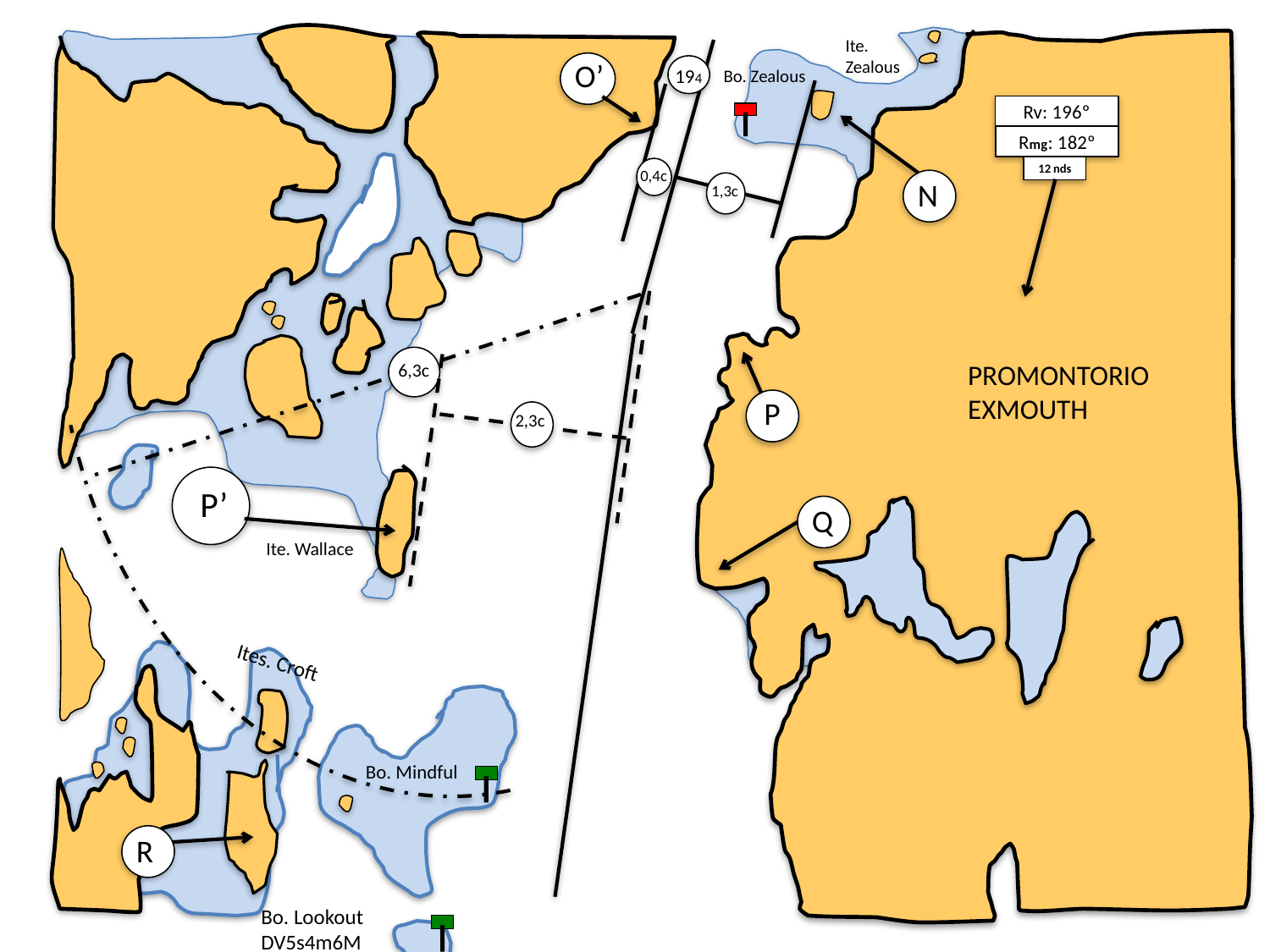

Ite.
Zealous

O’

 194
Bo. Zealous

Rv: 196º
Rmg: 182º
12 nds

N

 0,4c

 1,3c

 6,3c
PROMONTORIO
EXMOUTH
P

 2,3c

P’
Q

Ite. Wallace

Ites. Croft

Bo. Mindful

R

Bo. Lookout
DV5s4m6M